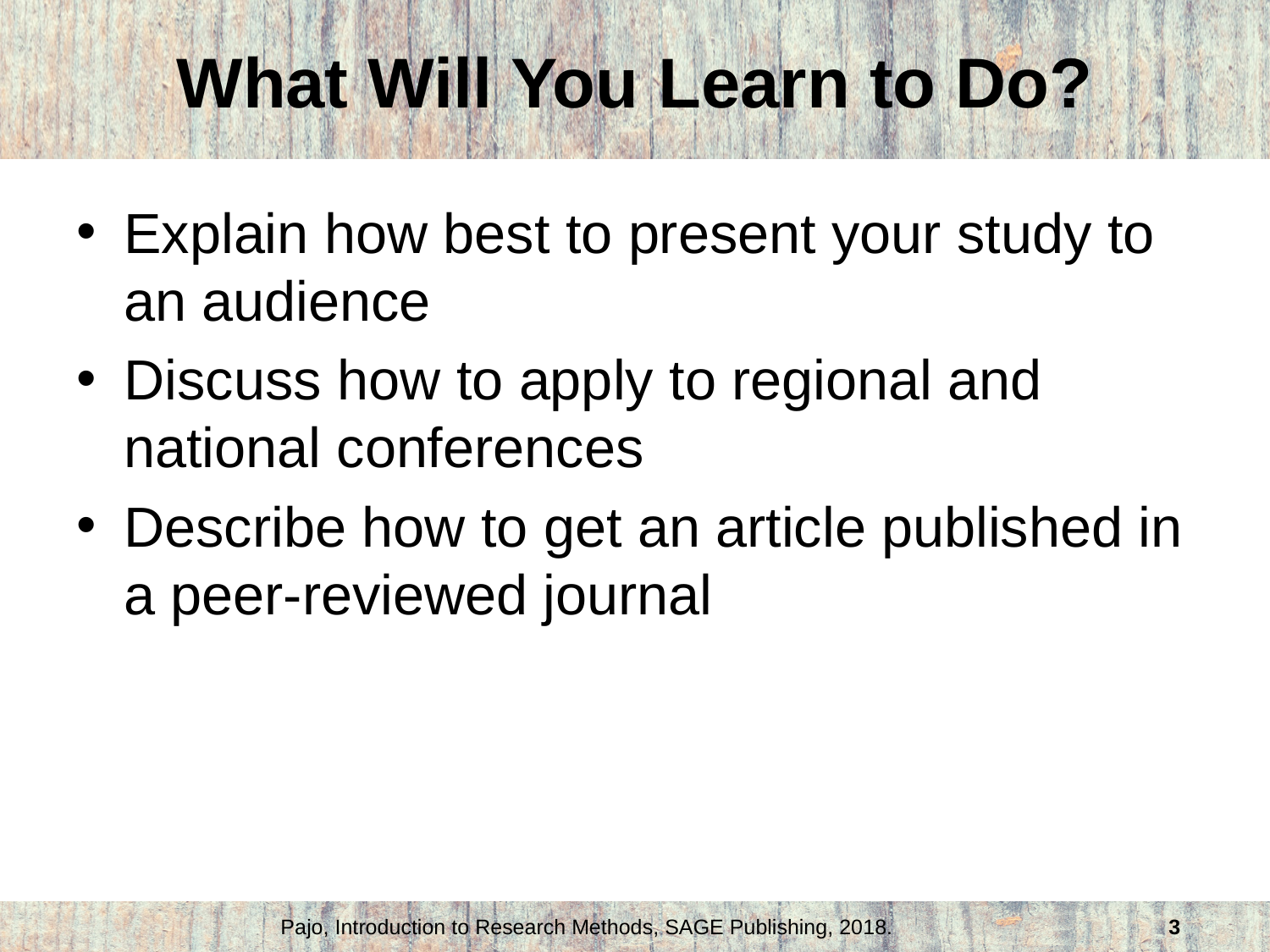

# What Will You Learn to Do?
Explain how best to present your study to an audience
Discuss how to apply to regional and national conferences
Describe how to get an article published in a peer-reviewed journal
Pajo, Introduction to Research Methods, SAGE Publishing, 2018.
3